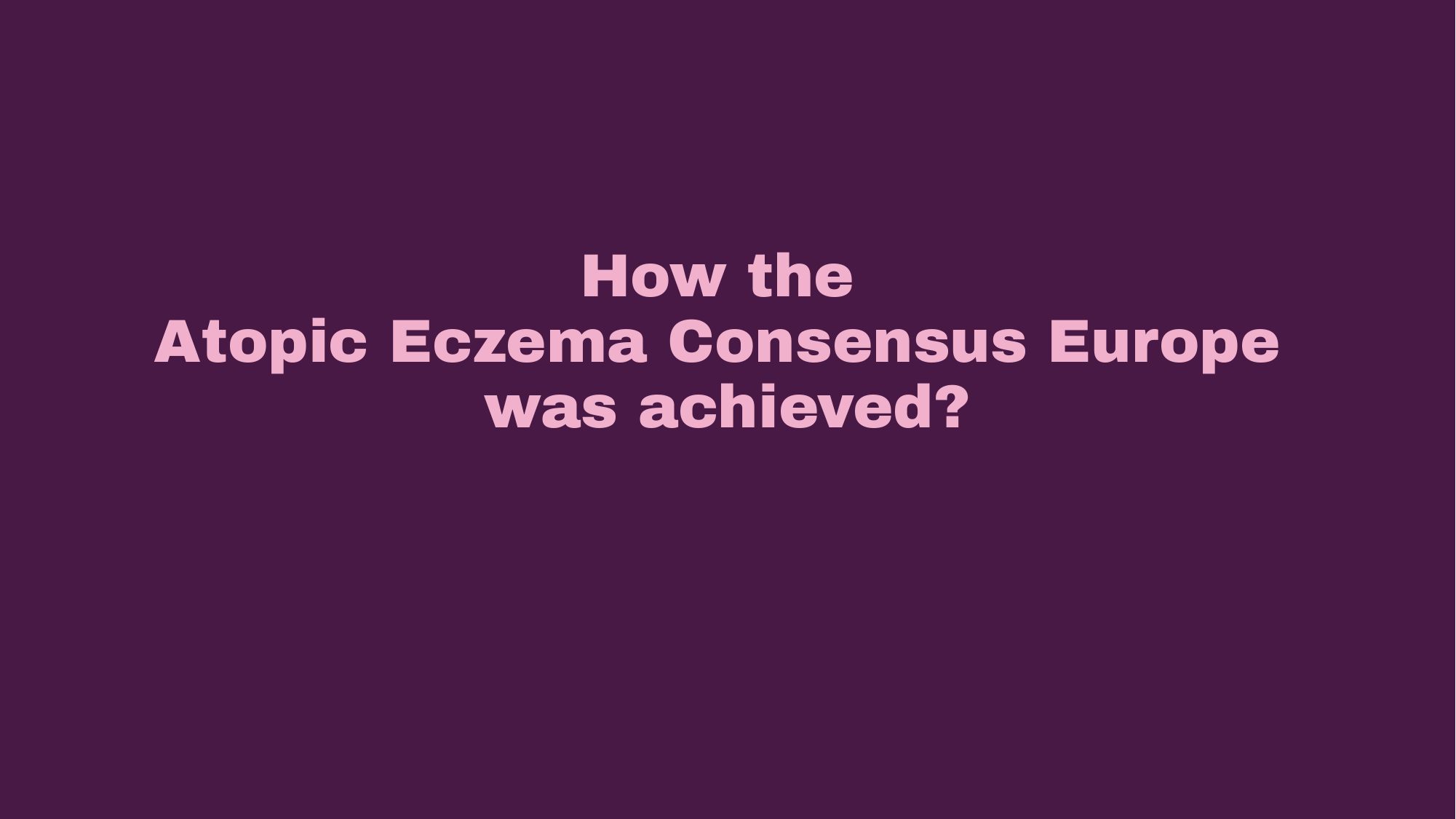

# How the Atopic Eczema Consensus Europe was achieved?

7